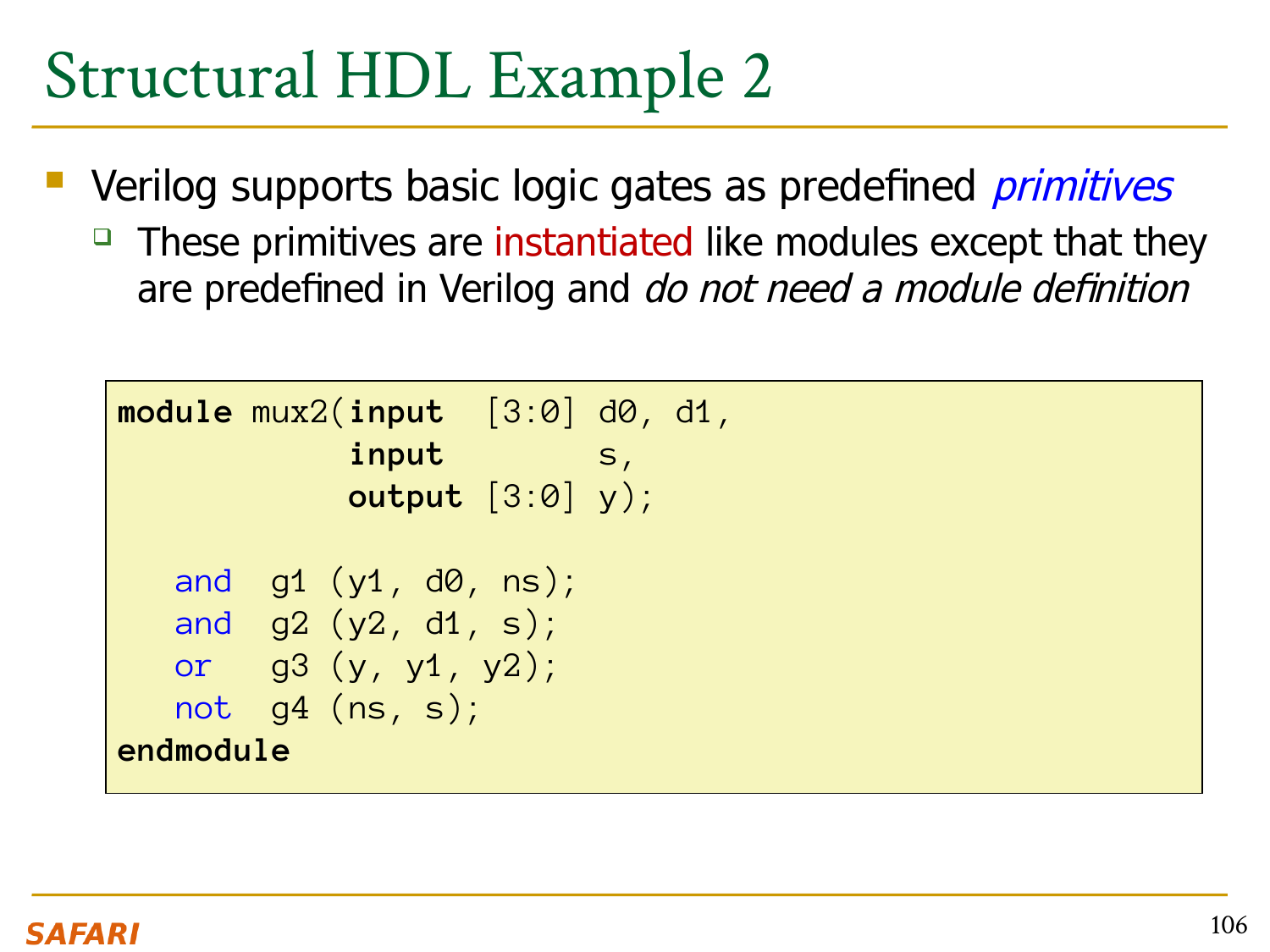

# Structural HDL Example 2
Verilog supports basic logic gates as predefined primitives
These primitives are instantiated like modules except that they are predefined in Verilog and do not need a module definition

module mux2(input  [3:0] d0, d1,
            input        s,
            output [3:0] y);

   and  g1 (y1, d0, ns);
   and  g2 (y2, d1, s);
   or   g3 (y, y1, y2);
   not  g4 (ns, s);
endmodule
106